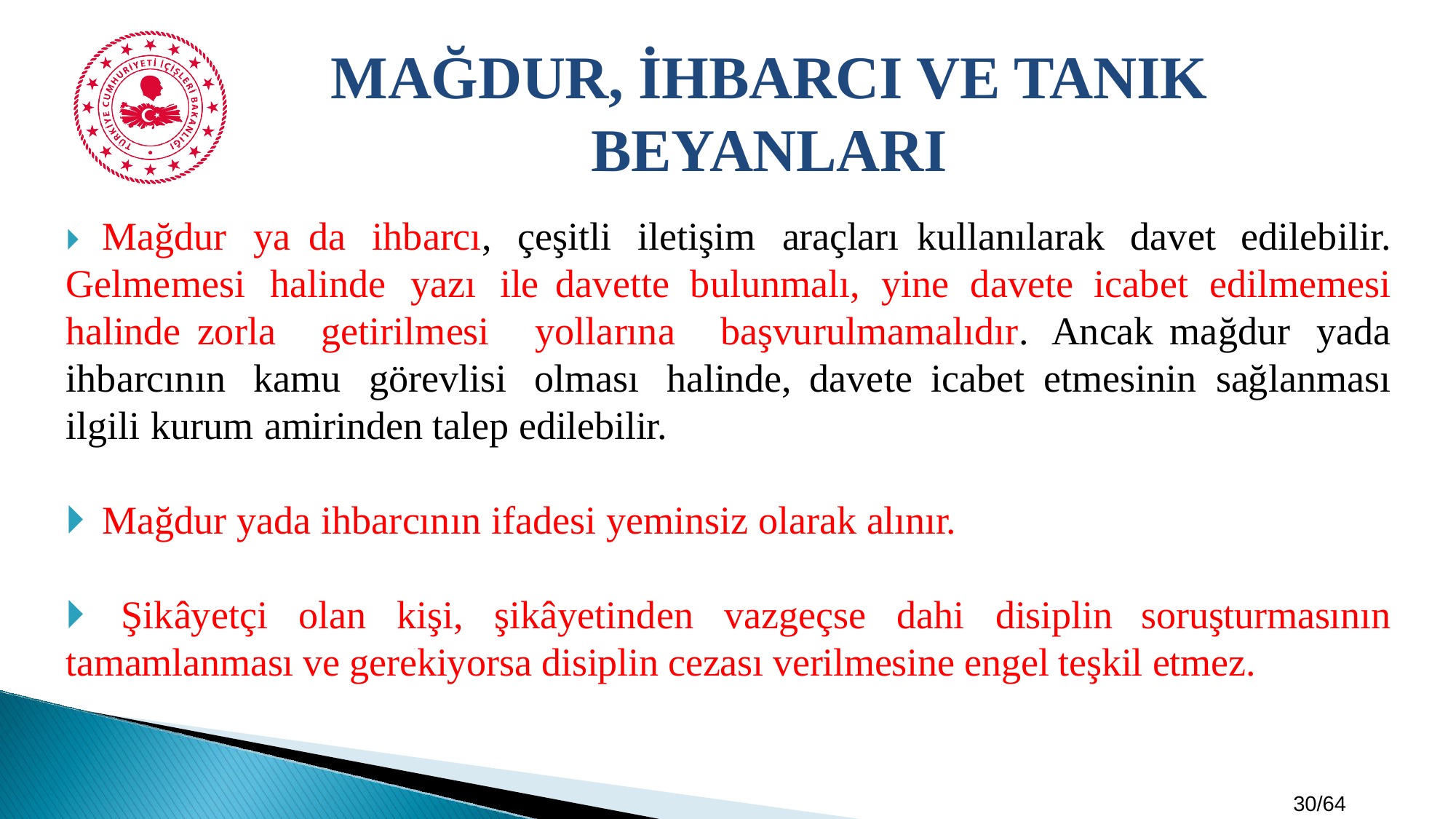

MAĞDUR, İHBARCI VE TANIK BEYANLARI
🞂​ Mağdur ya da ihbarcı, çeşitli iletişim araçları kullanılarak davet edilebilir. Gelmemesi halinde yazı ile davette bulunmalı, yine davete icabet edilmemesi halinde zorla  getirilmesi  yollarına  başvurulmamalıdır. Ancak mağdur yada ihbarcının kamu görevlisi olması halinde, davete icabet etmesinin sağlanması ilgili kurum amirinden talep edilebilir.

🞂​ Mağdur yada ihbarcının ifadesi yeminsiz olarak alınır.

🞂​ Şikâyetçi olan kişi, şikâyetinden vazgeçse dahi disiplin soruşturmasının tamamlanması ve gerekiyorsa disiplin cezası verilmesine engel teşkil etmez.